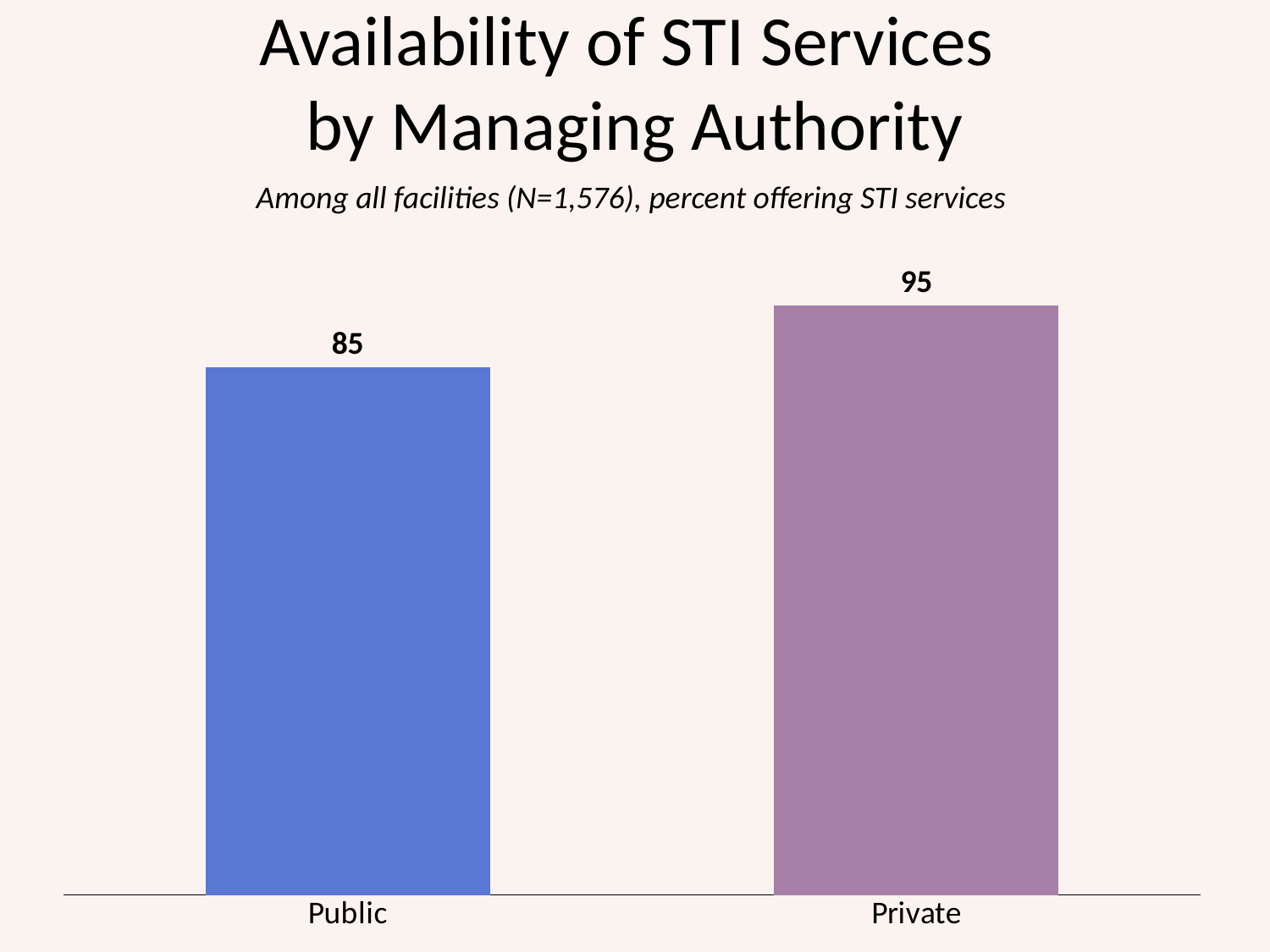

Availability of STI Services
by Managing Authority
Among all facilities (N=1,576), percent offering STI services

### Chart

| Category |  |
|---|---|
| Public | 85.0 |
| Private | 95.0 |